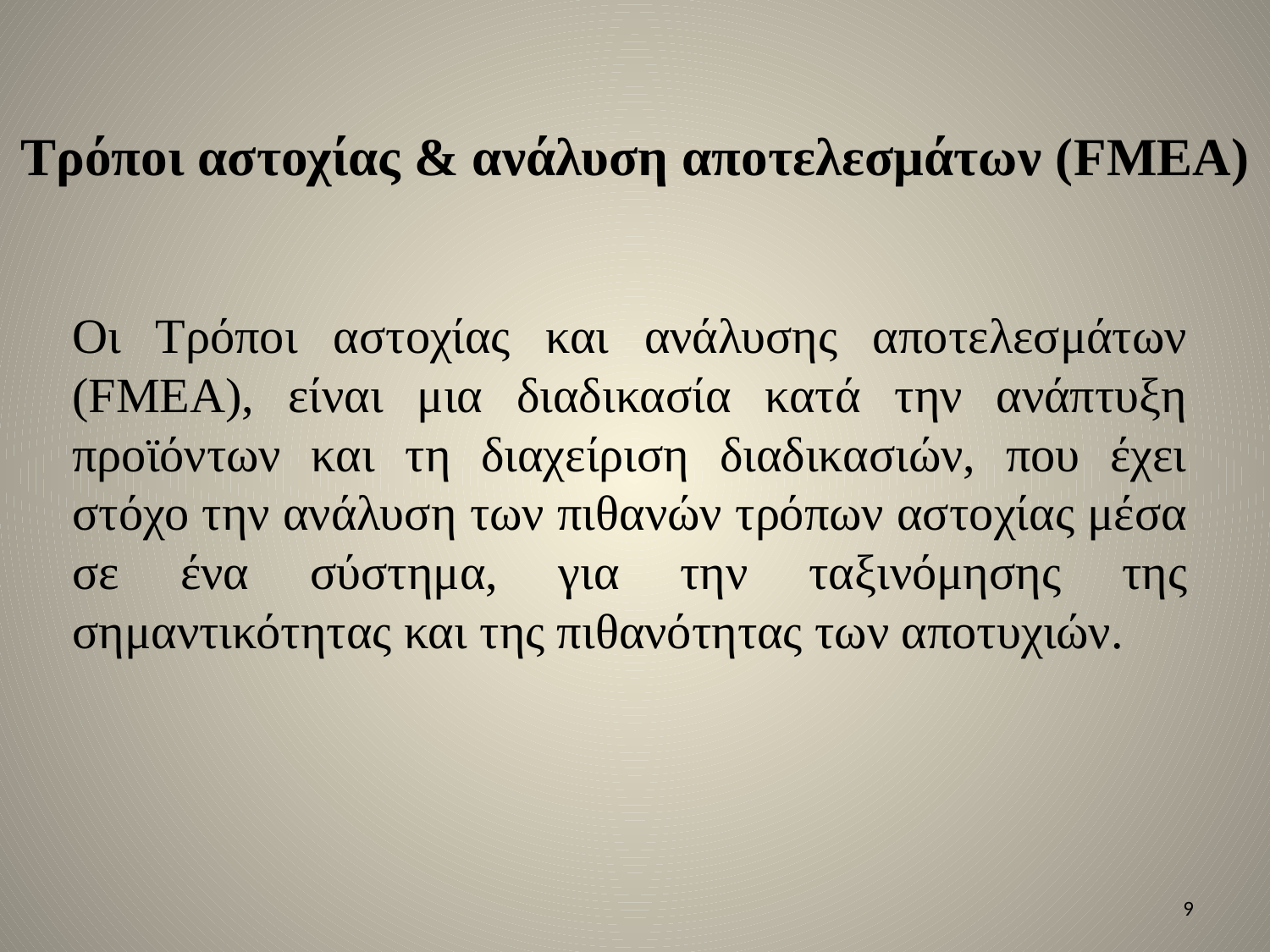

# Τρόποι αστοχίας & ανάλυση αποτελεσμάτων (FMEA)
Οι Τρόποι αστοχίας και ανάλυσης αποτελεσμάτων (FMEA), είναι μια διαδικασία κατά την ανάπτυξη προϊόντων και τη διαχείριση διαδικασιών, που έχει στόχο την ανάλυση των πιθανών τρόπων αστοχίας μέσα σε ένα σύστημα, για την ταξινόμησης της σημαντικότητας και της πιθανότητας των αποτυχιών.
9